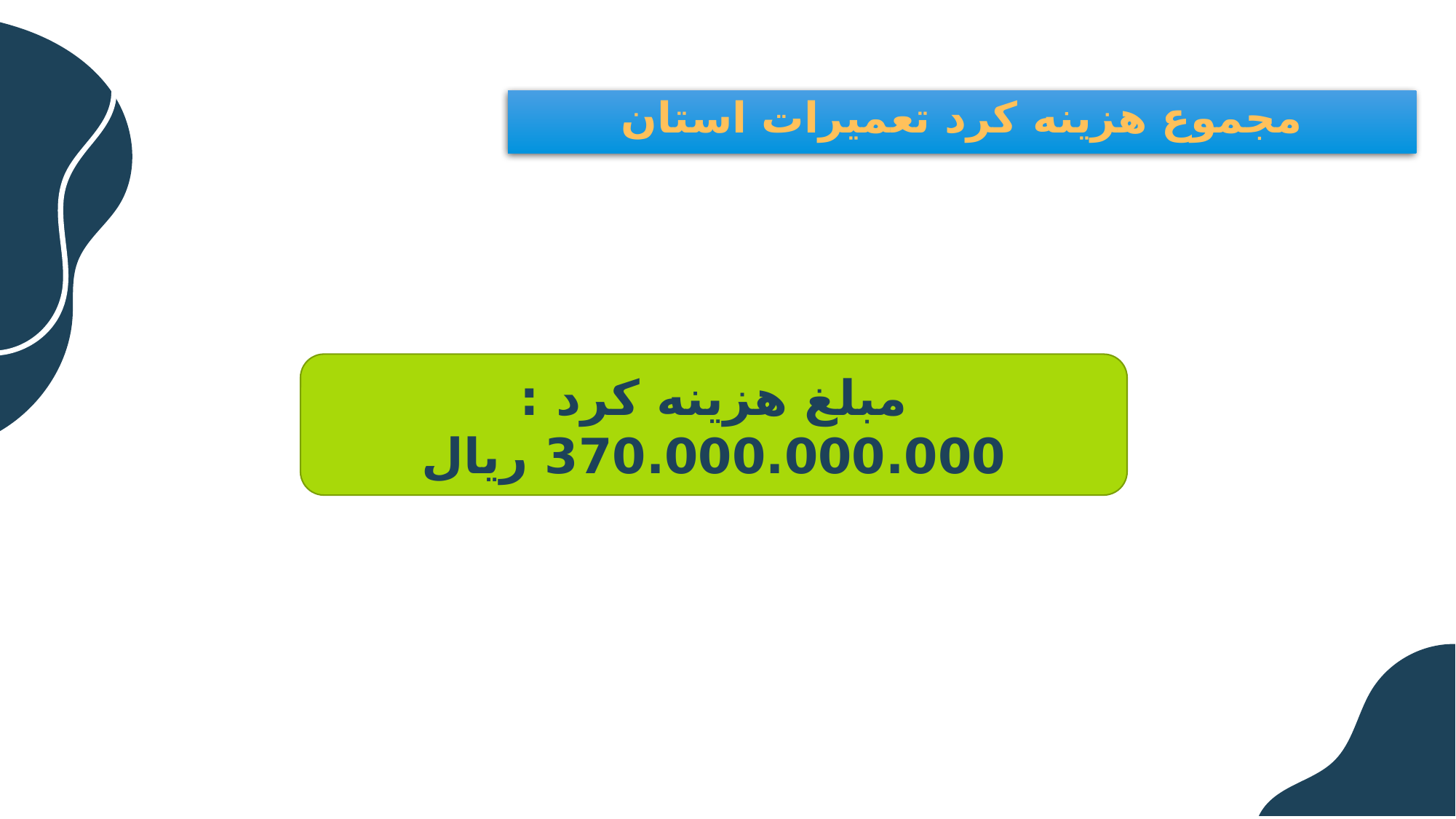

مجموع هزینه کرد تعمیرات استان

مبلغ هزینه کرد : 370.000.000.000 ریال